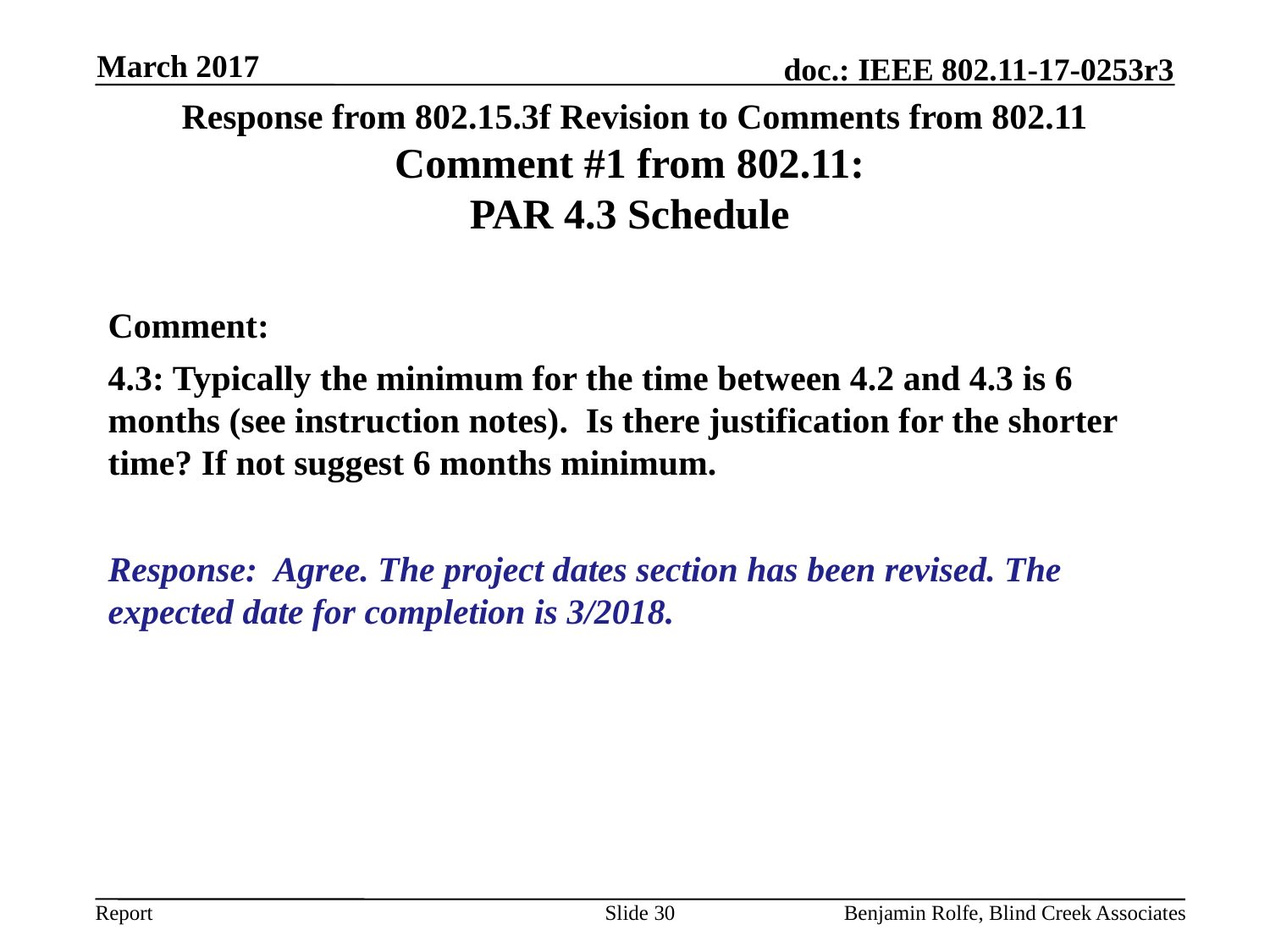

March 2017
# Response from 802.15.3f Revision to Comments from 802.11 Comment #1 from 802.11: PAR 4.3 Schedule
Comment:
4.3: Typically the minimum for the time between 4.2 and 4.3 is 6 months (see instruction notes).  Is there justification for the shorter time? If not suggest 6 months minimum.

Response:  Agree. The project dates section has been revised. The expected date for completion is 3/2018.
Slide 30
Benjamin Rolfe, Blind Creek Associates